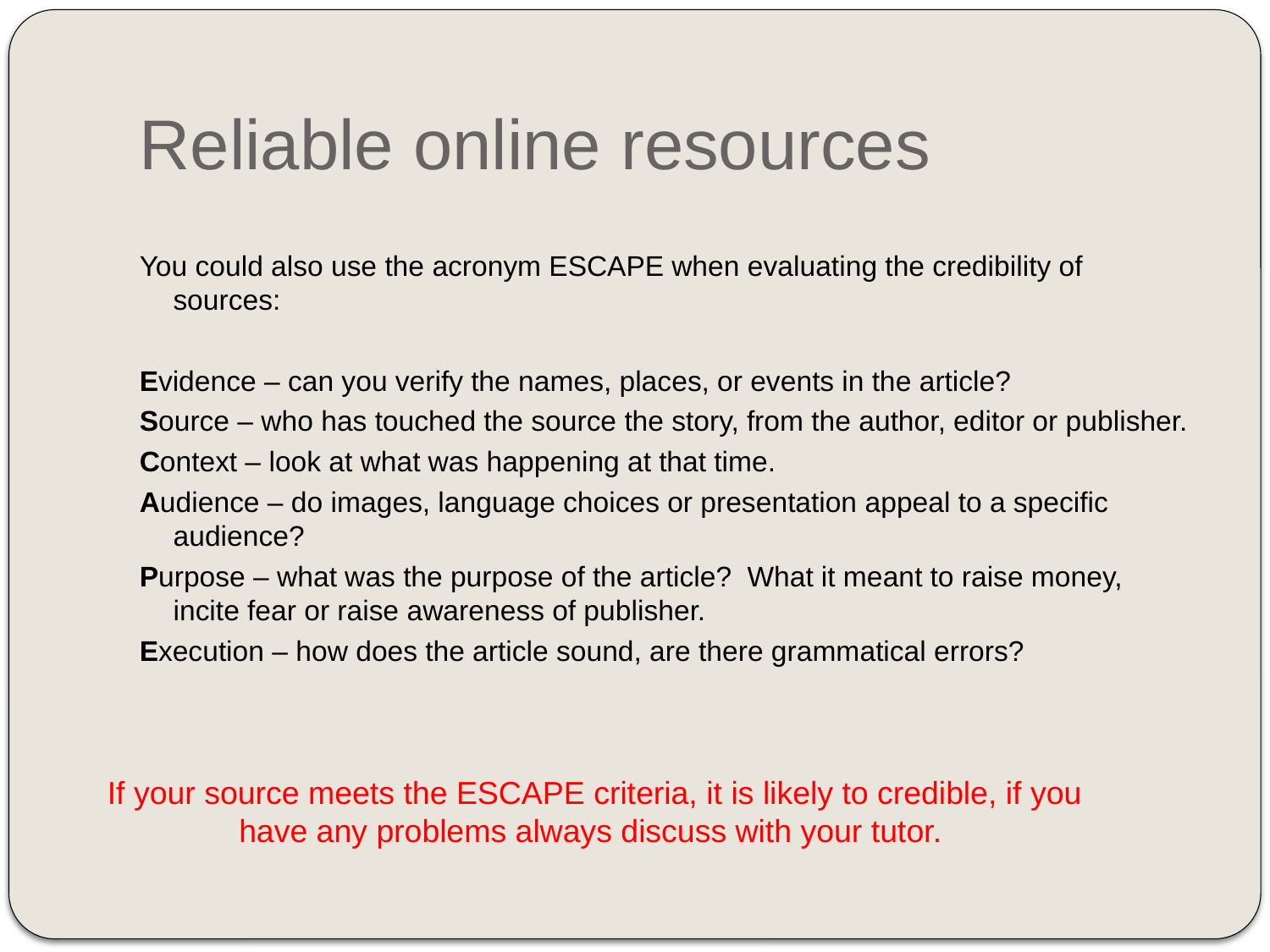

# Reliable online resources

You could also use the acronym ESCAPE when evaluating the credibility of sources:

Evidence – can you verify the names, places, or events in the article?
Source – who has touched the source the story, from the author, editor or publisher.
Context – look at what was happening at that time.
Audience – do images, language choices or presentation appeal to a specific audience?
Purpose – what was the purpose of the article?  What it meant to raise money, incite fear or raise awareness of publisher.
Execution – how does the article sound, are there grammatical errors?

If your source meets the ESCAPE criteria, it is likely to credible, if you have any problems always discuss with your tutor.